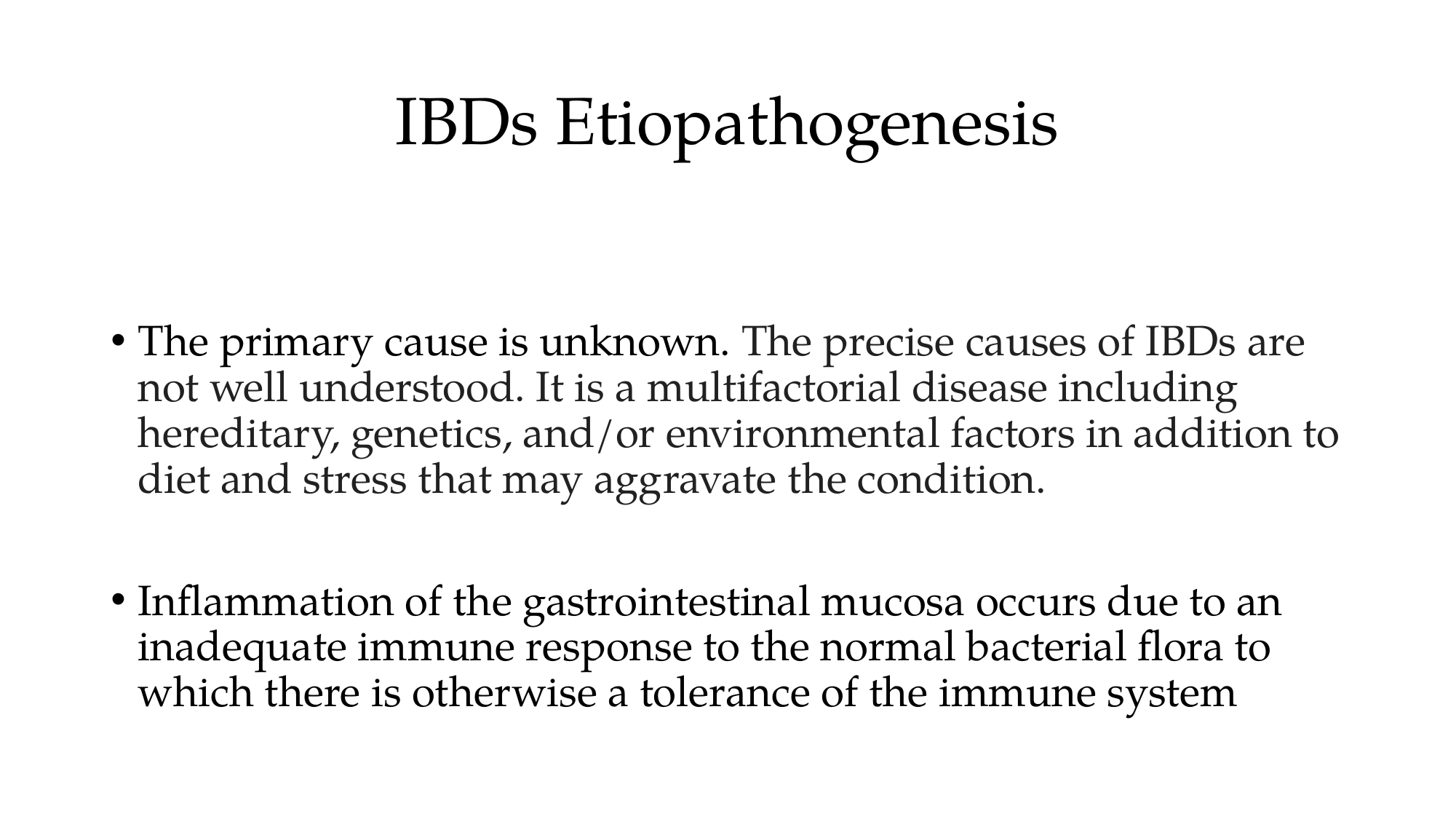

# IBDs Etiopathogenesis
The primary cause is unknown. The precise causes of IBDs are not well understood. It is a multifactorial disease including hereditary, genetics, and/or environmental factors in addition to diet and stress that may aggravate the condition.

Inflammation of the gastrointestinal mucosa occurs due to an inadequate immune response to the normal bacterial flora to which there is otherwise a tolerance of the immune system